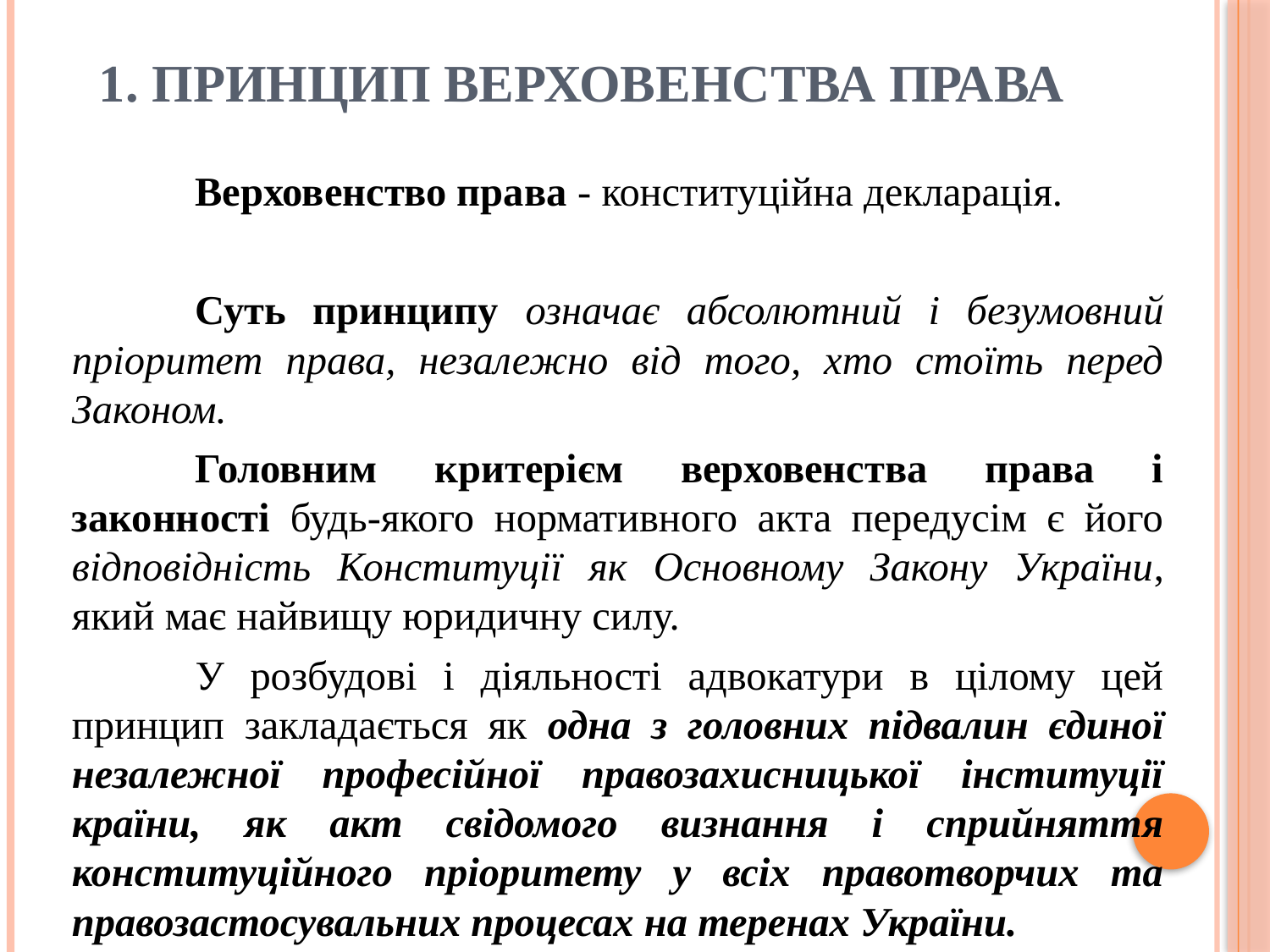

# 1. Принцип верховенства права
	Верховенство права - конституційна декларація.

	Суть принципу означає абсолютний і безумовний пріоритет права, незалежно від того, хто стоїть перед Законом.
	Головним критерієм верховенства права і законності будь-якого нормативного акта передусім є його відповідність Конституції як Основному Закону України, який має найвищу юридичну силу.
	У розбудові і діяльності адвокатури в цілому цей принцип закладається як одна з головних підвалин єдиної незалежної професійної правозахисницької інституції країни, як акт свідомого визнання і сприйняття конституційного пріоритету у всіх правотворчих та правозастосувальних процесах на теренах України.